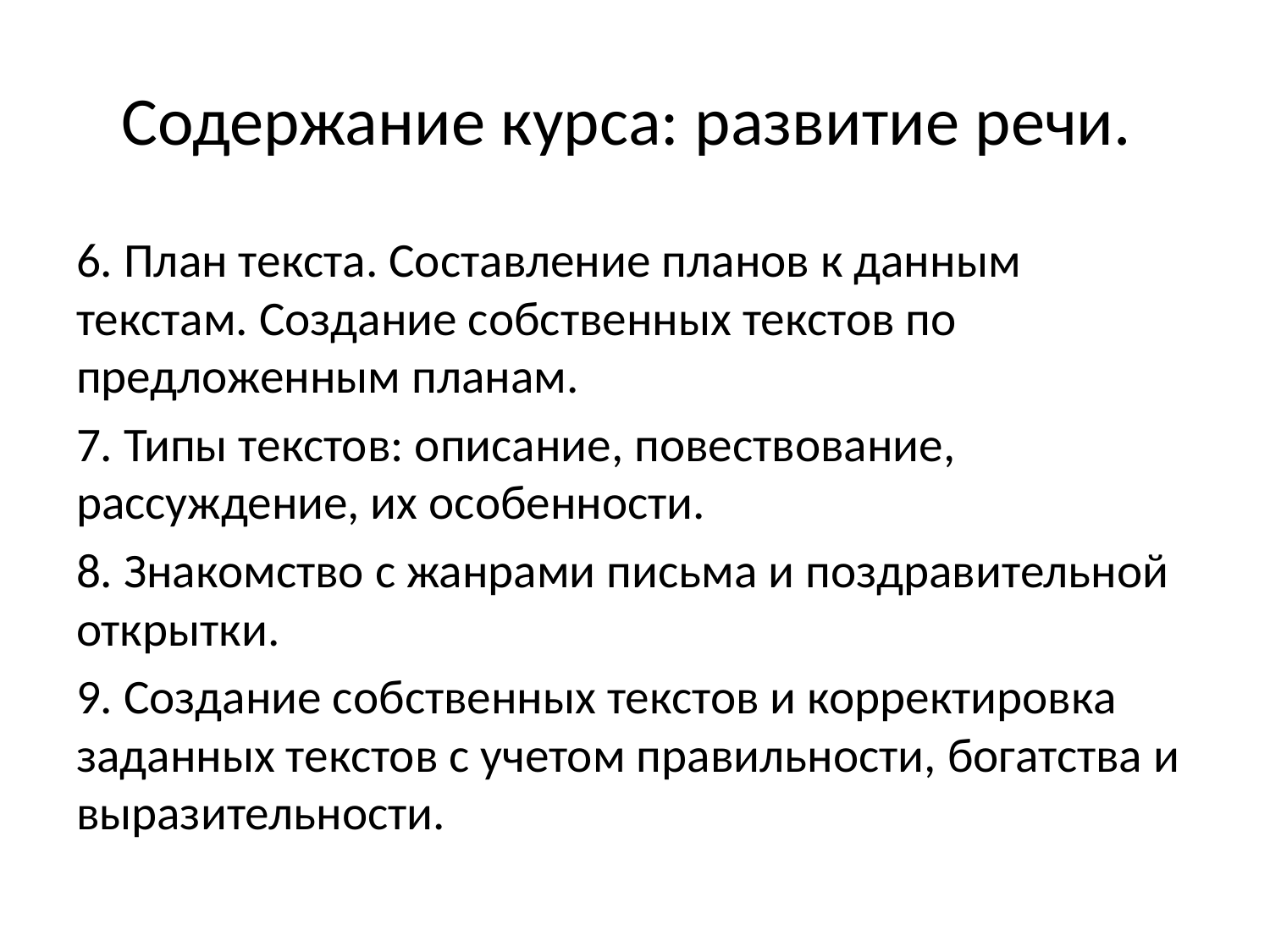

# Содержание курса: развитие речи.
6. План текста. Составление планов к данным текстам. Создание собственных текстов по предложенным планам.
7. Типы текстов: описание, повествование, рассуждение, их особенности.
8. Знакомство с жанрами письма и поздравительной открытки.
9. Создание собственных текстов и корректировка заданных текстов с учетом правильности, богатства и выразительности.